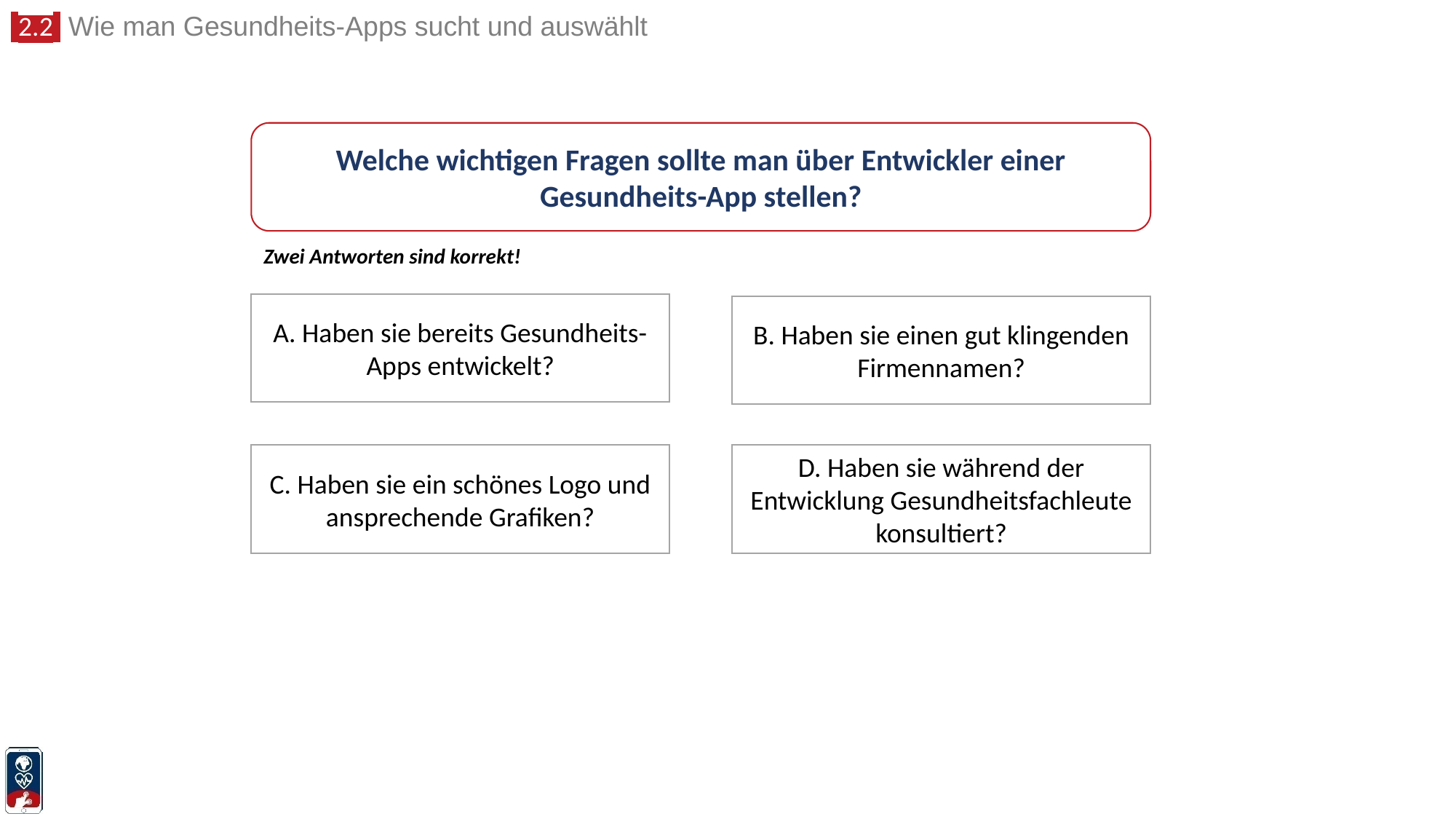

Welche wichtigen Fragen sollte man über Entwickler einer Gesundheits-App stellen?
Zwei Antworten sind korrekt!
A. Haben sie bereits Gesundheits-Apps entwickelt?
B. Haben sie einen gut klingenden Firmennamen?
D. Haben sie während der Entwicklung Gesundheitsfachleute konsultiert?
C. Haben sie ein schönes Logo und ansprechende Grafiken?